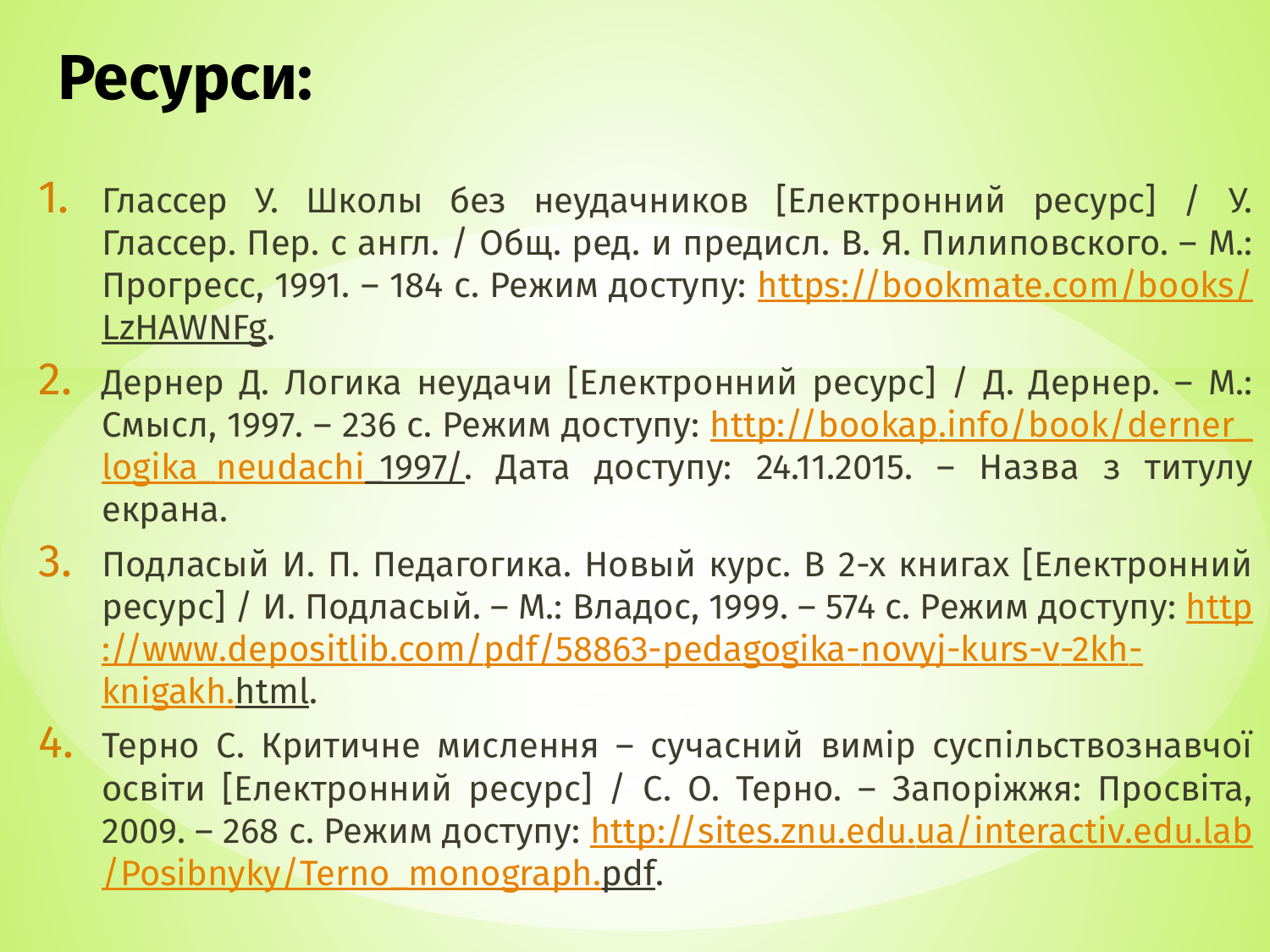

# Ресурси:

Глассер У. Школы без неудачников [Електронний ресурс] / У. Глассер. Пер. с англ. / Общ. ред. и предисл. В. Я. Пилиповского. – М.: Прогресс, 1991. – 184 с. Режим доступу: https://bookmate.com/books/LzHAWNFg.
Дернер Д. Логика неудачи [Електронний ресурс] / Д. Дернер. – М.: Смысл, 1997. – 236 с. Режим доступу: http://bookap.info/book/derner_logika_neudachi_1997/. Дата доступу: 24.11.2015. – Назва з титулу екрана.
Подласый И. П. Педагогика. Новый курс. В 2-х книгах [Електронний ресурс] / И. Подласый. – М.: Владос, 1999. – 574 с. Режим доступу: http://www.depositlib.com/pdf/58863-pedagogika-novyj-kurs-v-2kh-knigakh.html.
Терно С. Критичне мислення – сучасний вимір суспільствознавчої освіти [Електронний ресурс] / С. О. Терно. – Запоріжжя: Просвіта, 2009. – 268 с. Режим доступу: http://sites.znu.edu.ua/interactiv.edu.lab/Posibnyky/Terno_monograph.pdf.